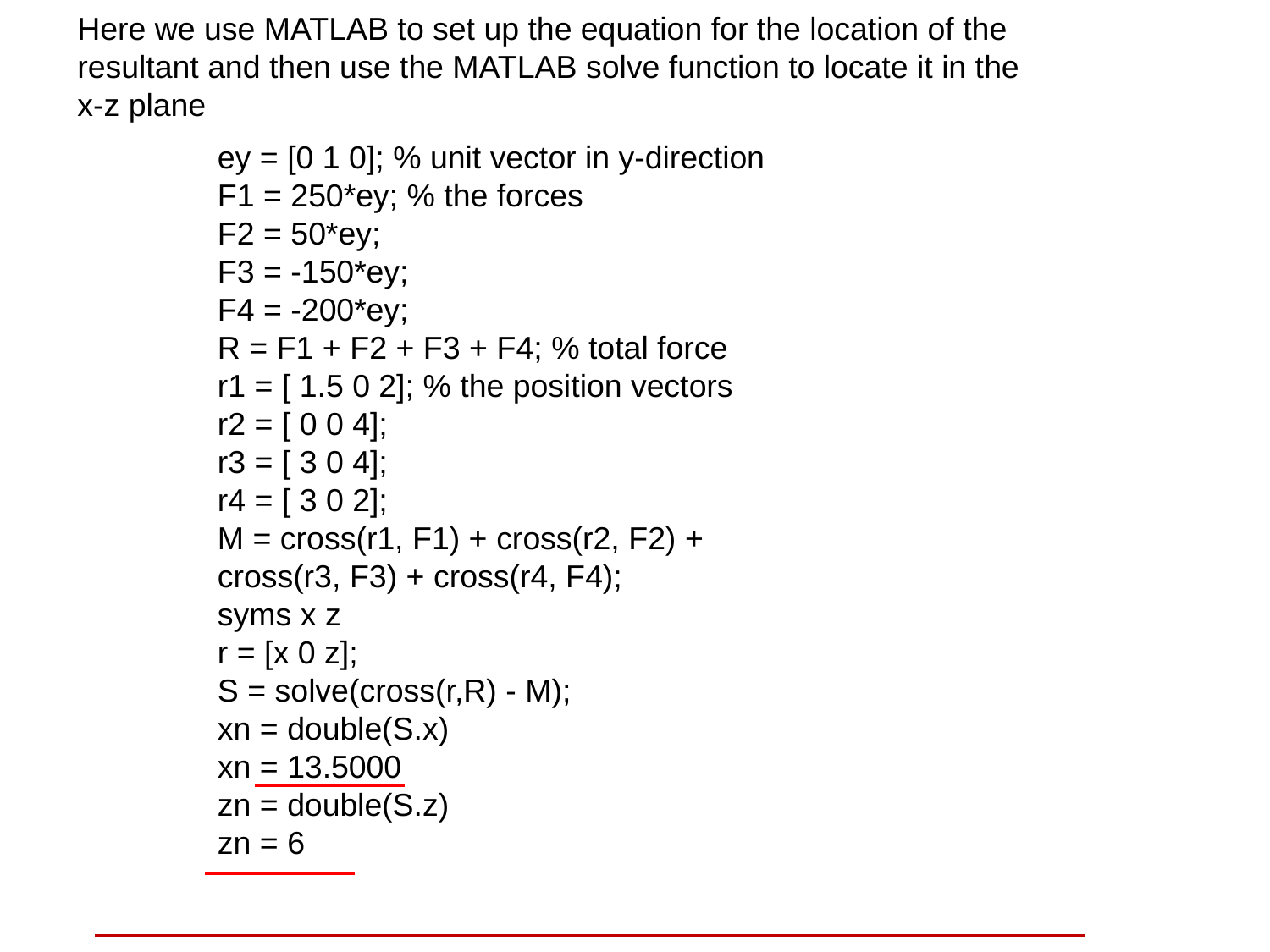

Here we use MATLAB to set up the equation for the location of the resultant and then use the MATLAB solve function to locate it in the x-z plane
ey = [0 1 0]; % unit vector in y-direction
F1 = 250*ey; % the forces
F2 = 50*ey;
F3 = -150*ey;
F4 = -200*ey;
R = F1 + F2 + F3 + F4; % total force
r1 = [ 1.5 0 2]; % the position vectors
r2 = [ 0 0 4];
r3 = [ 3 0 4];
r4 = [ 3 0 2];
M = cross(r1, F1) + cross(r2, F2) + cross(r3, F3) + cross(r4, F4);
syms x z
r = [x 0 z];
S = solve(cross(r,R) - M);
xn = double(S.x)
xn = 13.5000
zn = double(S.z)
zn = 6